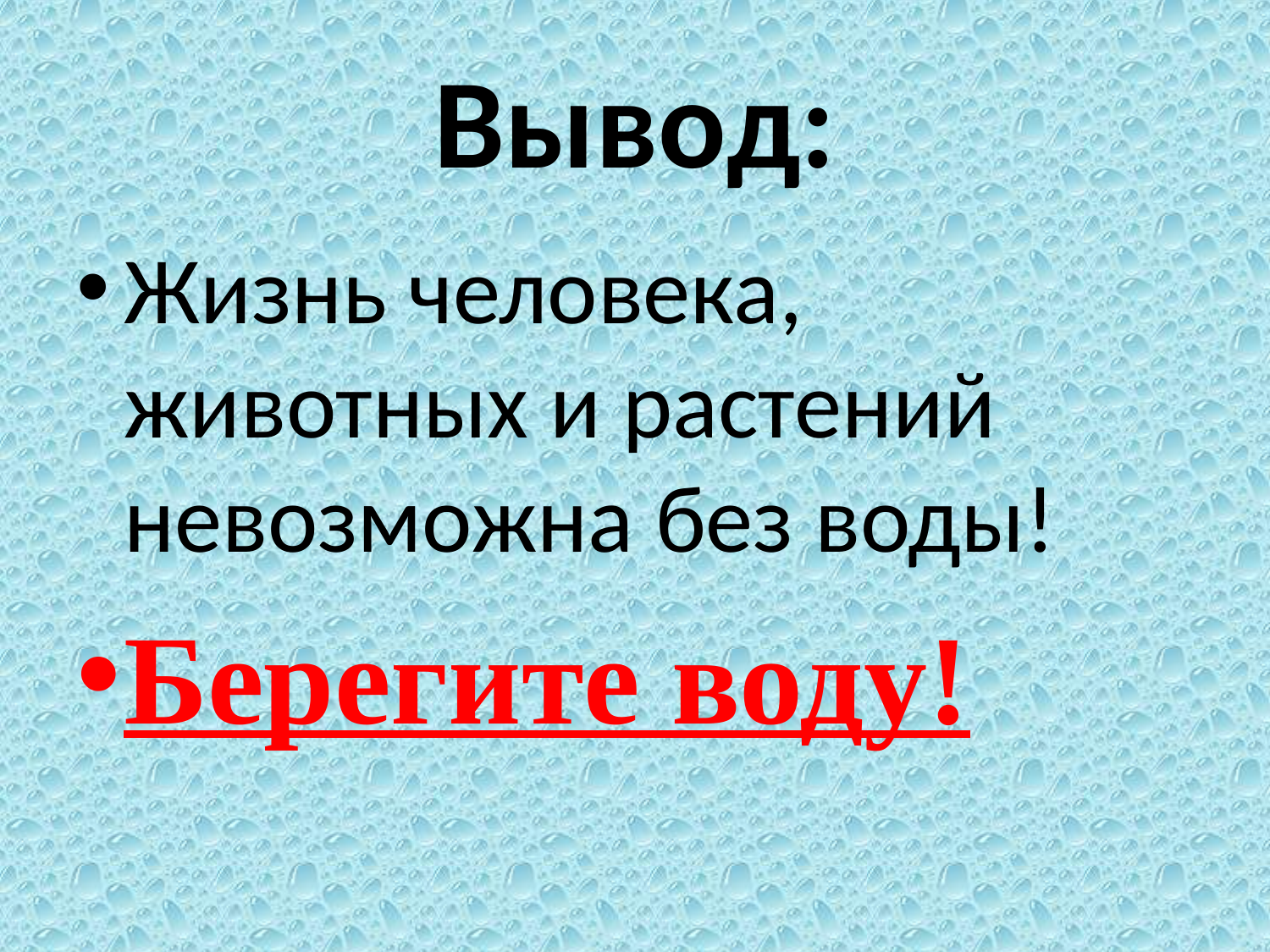

# Вывод:
Жизнь человека, животных и растений невозможна без воды!
Берегите воду!